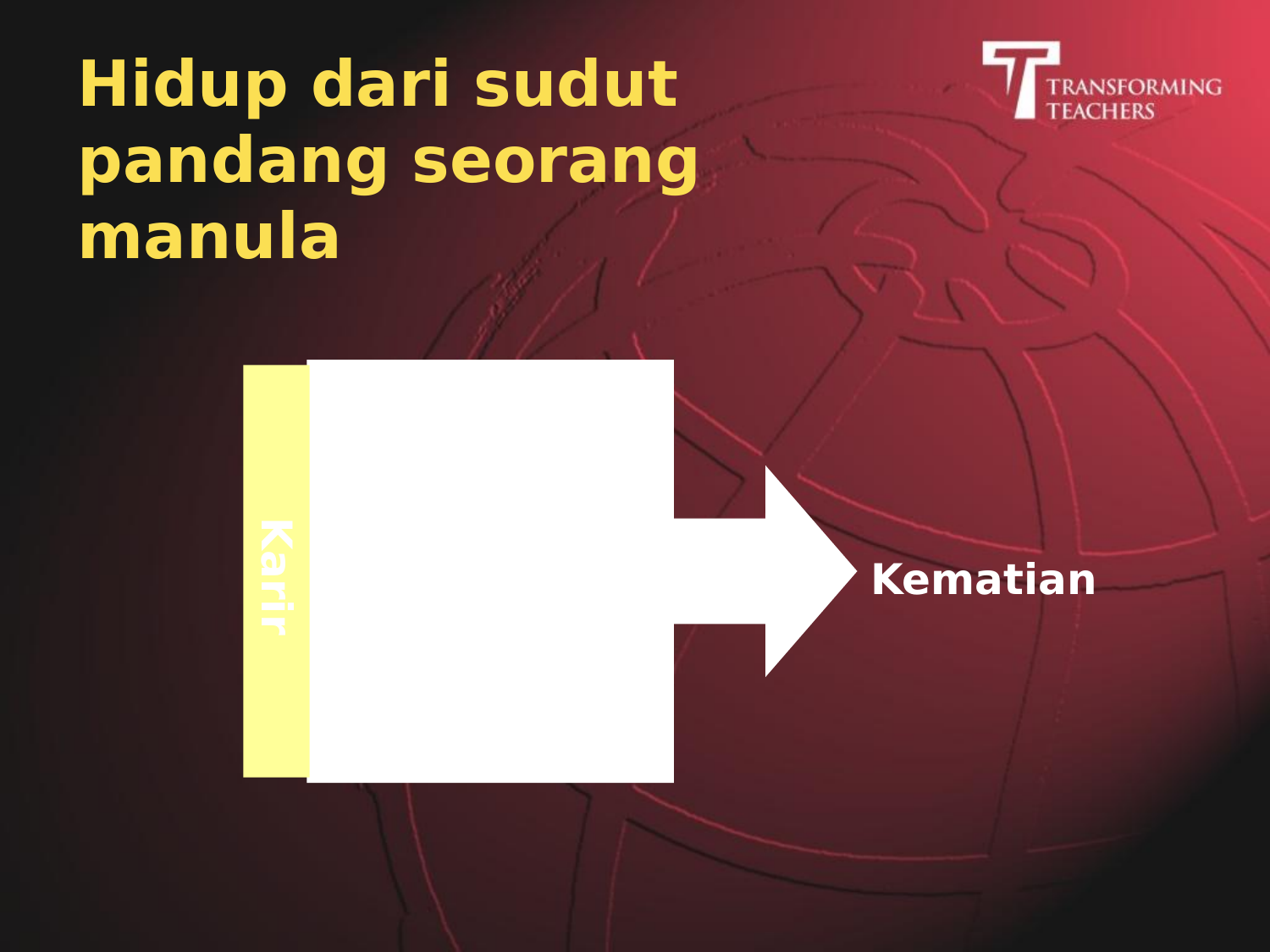

# Hidup dari sudut pandang seorang manula

Karir
Pensiun
Kematian